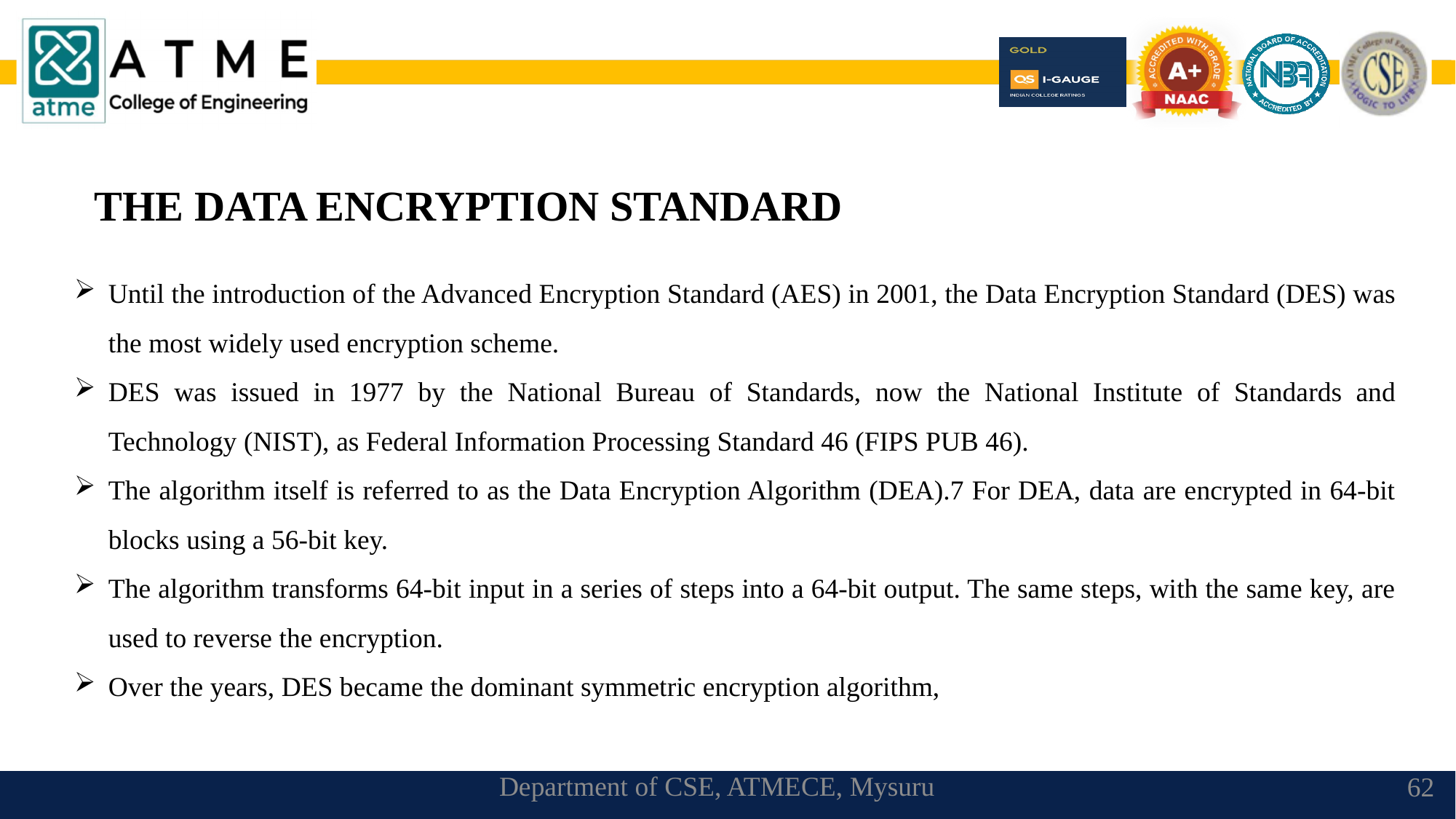

THE DATA ENCRYPTION STANDARD
Until the introduction of the Advanced Encryption Standard (AES) in 2001, the Data Encryption Standard (DES) was the most widely used encryption scheme.
DES was issued in 1977 by the National Bureau of Standards, now the National Institute of Standards and Technology (NIST), as Federal Information Processing Standard 46 (FIPS PUB 46).
The algorithm itself is referred to as the Data Encryption Algorithm (DEA).7 For DEA, data are encrypted in 64-bit blocks using a 56-bit key.
The algorithm transforms 64-bit input in a series of steps into a 64-bit output. The same steps, with the same key, are used to reverse the encryption.
Over the years, DES became the dominant symmetric encryption algorithm,
Department of CSE, ATMECE, Mysuru
62